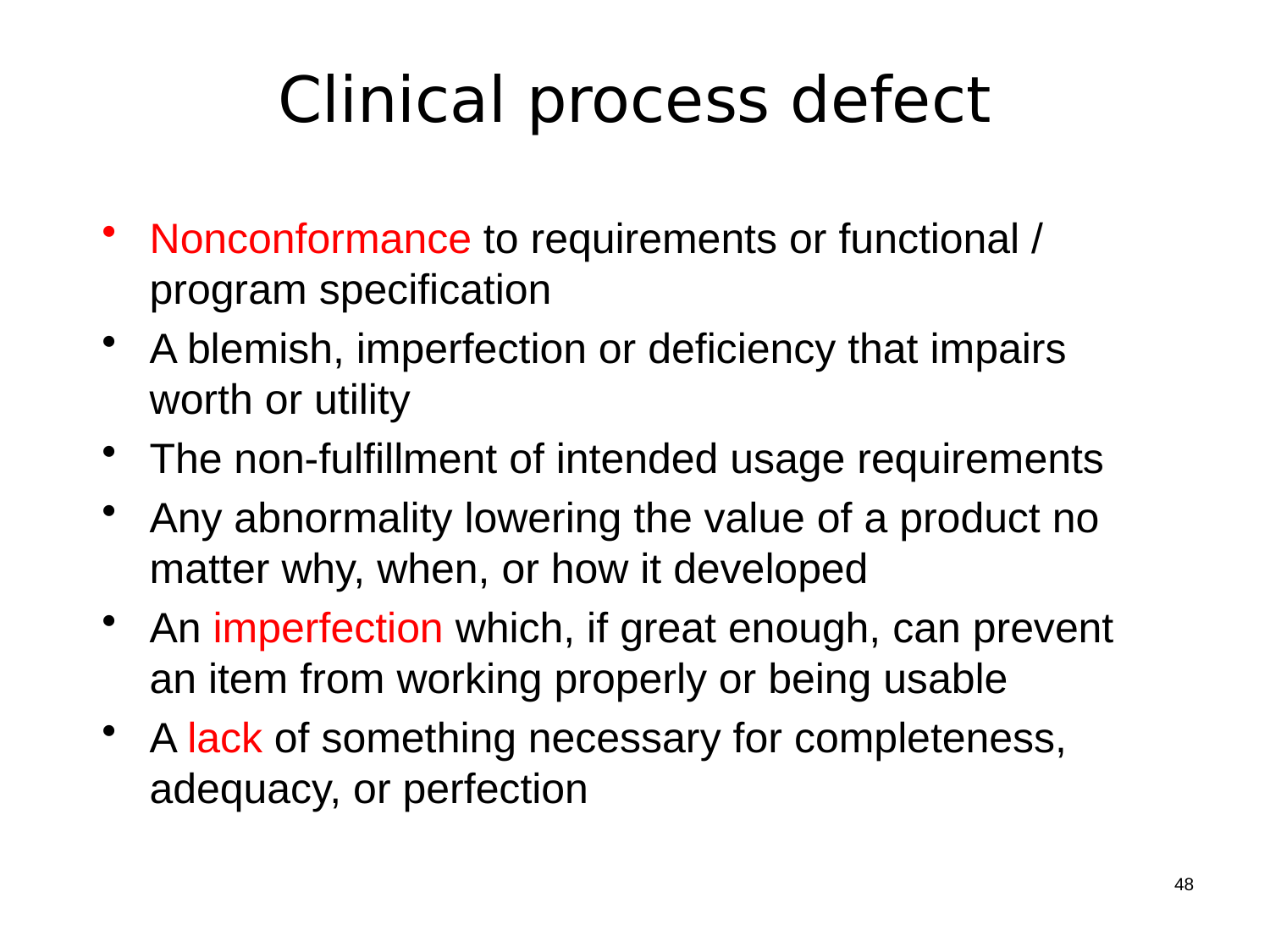

# Clinical process defect
Nonconformance to requirements or functional / program specification
A blemish, imperfection or deficiency that impairs worth or utility
The non-fulfillment of intended usage requirements
Any abnormality lowering the value of a product no matter why, when, or how it developed
An imperfection which, if great enough, can prevent an item from working properly or being usable
A lack of something necessary for completeness, adequacy, or perfection
48